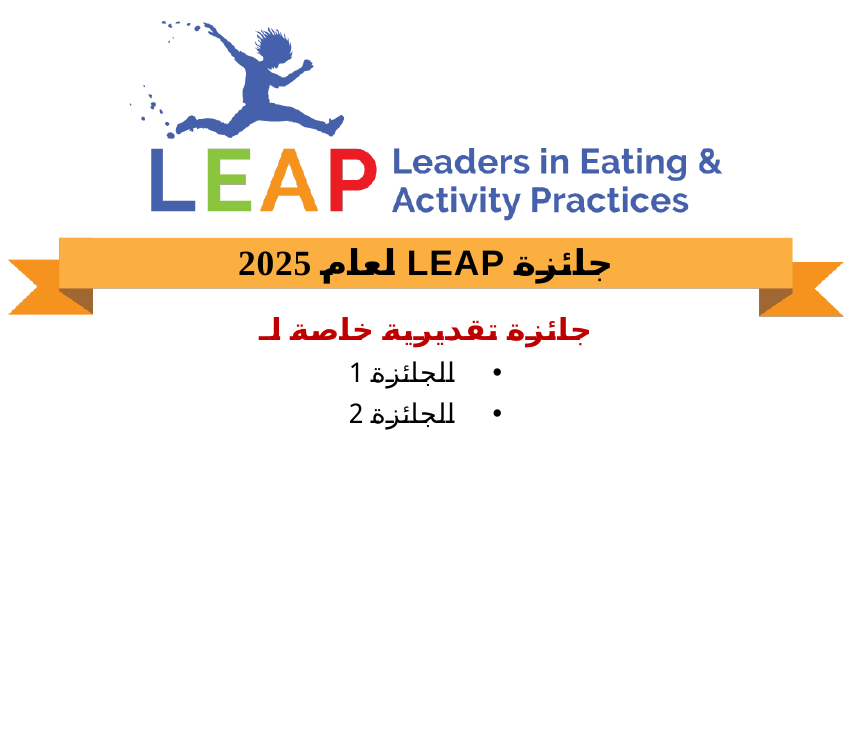

# جائزة LEAP لعام 2025
جائزة تقديرية خاصة لـ
الجائزة 1
الجائزة 2